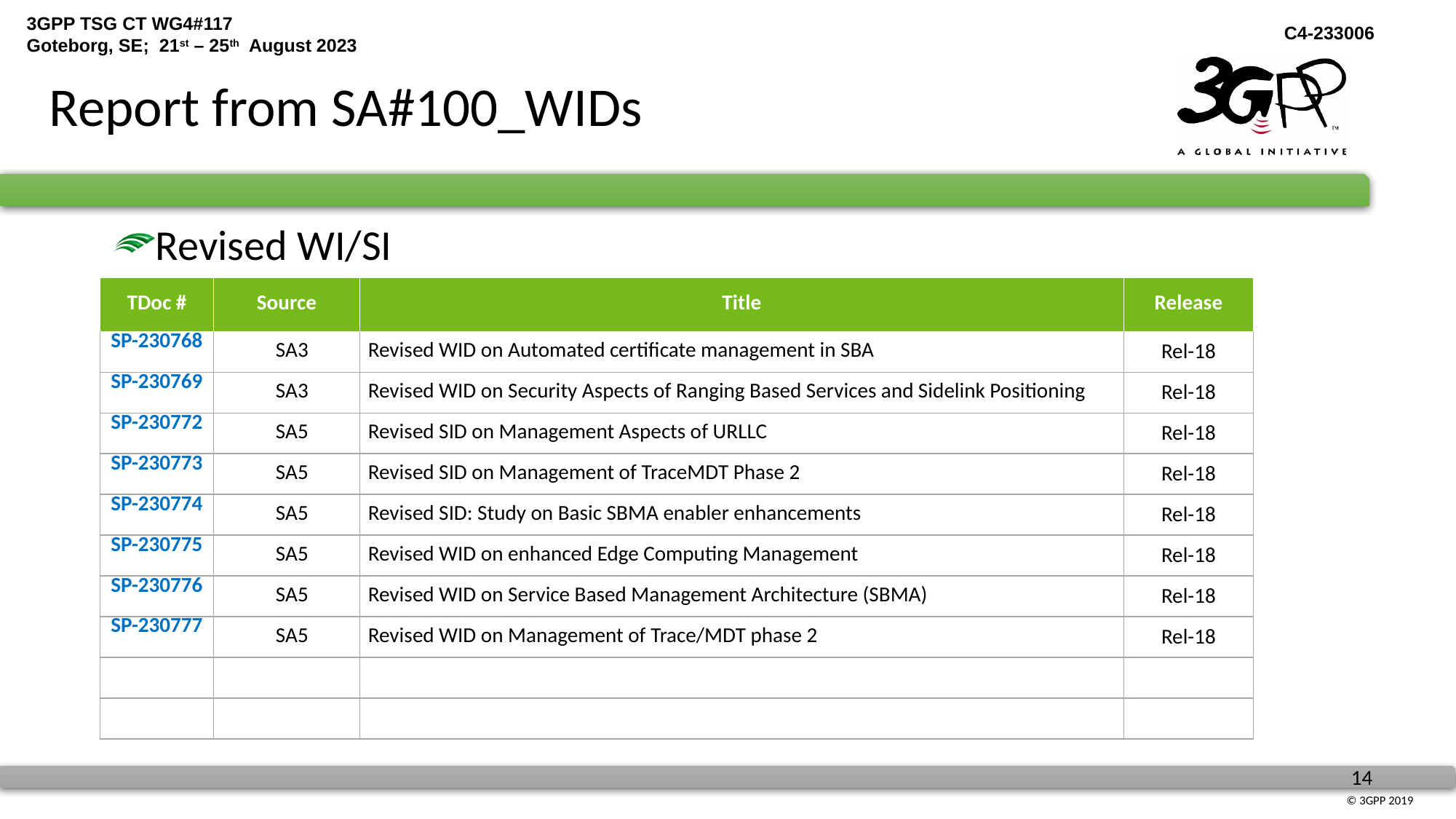

# Report from SA#100_WIDs
Revised WI/SI

| TDoc # | Source | Title | Release |
| --- | --- | --- | --- |
| SP-230768 | SA3 | Revised WID on Automated certificate management in SBA | Rel-18 |
| SP-230769 | SA3 | Revised WID on Security Aspects of Ranging Based Services and Sidelink Positioning | Rel-18 |
| SP-230772 | SA5 | Revised SID on Management Aspects of URLLC | Rel-18 |
| SP-230773 | SA5 | Revised SID on Management of TraceMDT Phase 2 | Rel-18 |
| SP-230774 | SA5 | Revised SID: Study on Basic SBMA enabler enhancements | Rel-18 |
| SP-230775 | SA5 | Revised WID on enhanced Edge Computing Management | Rel-18 |
| SP-230776 | SA5 | Revised WID on Service Based Management Architecture (SBMA) | Rel-18 |
| SP-230777 | SA5 | Revised WID on Management of Trace/MDT phase 2 | Rel-18 |
|  |  |  |  |
|  |  |  |  |